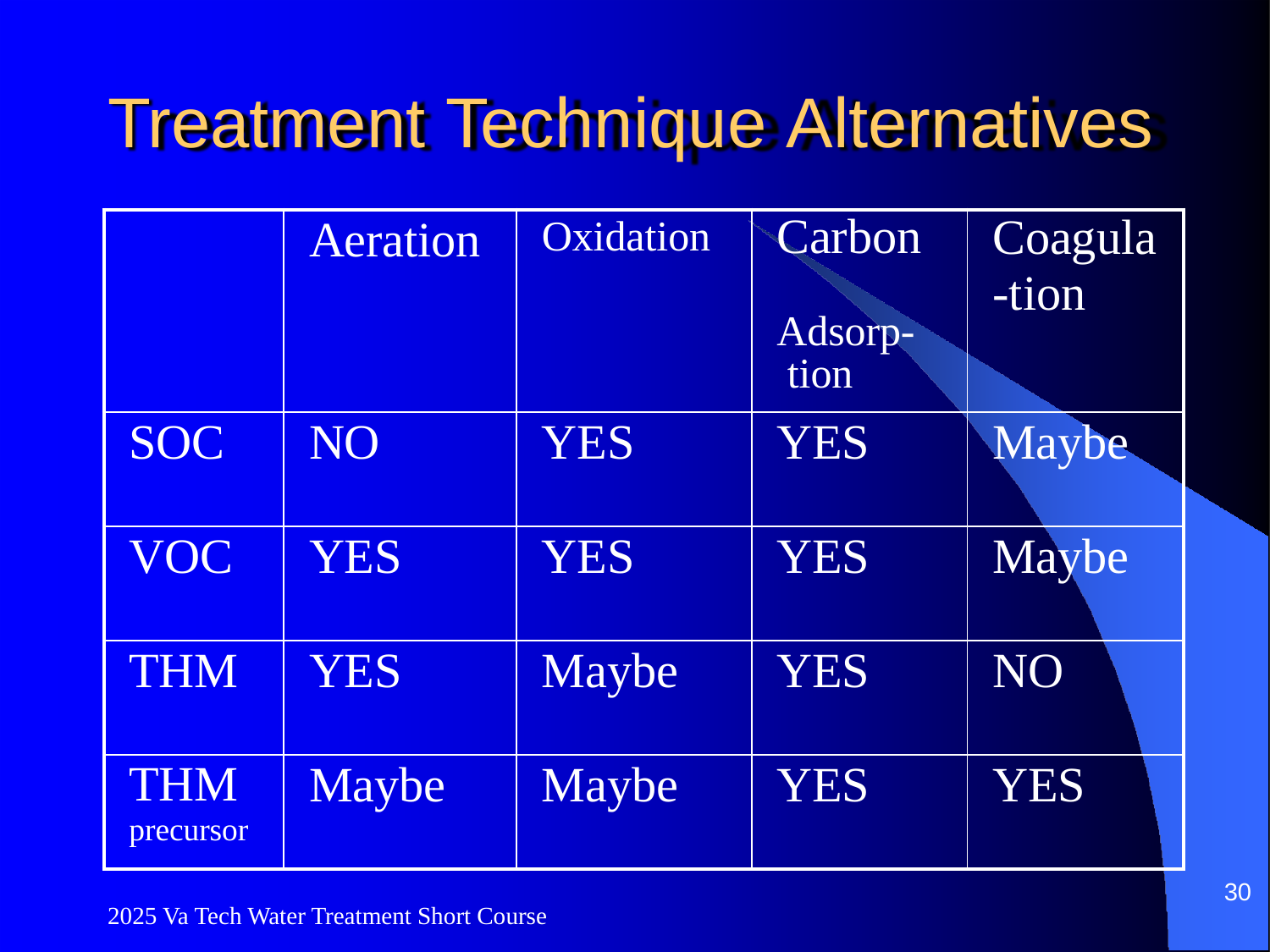

# Treatment Technique Alternatives
|  | Aeration | Oxidation | Carbon Adsorp- tion | Coagula -tion |
| --- | --- | --- | --- | --- |
| SOC | NO | YES | YES | Maybe |
| VOC | YES | YES | YES | Maybe |
| THM | YES | Maybe | YES | NO |
| THM precursor | Maybe | Maybe | YES | YES |
30
2025 Va Tech Water Treatment Short Course